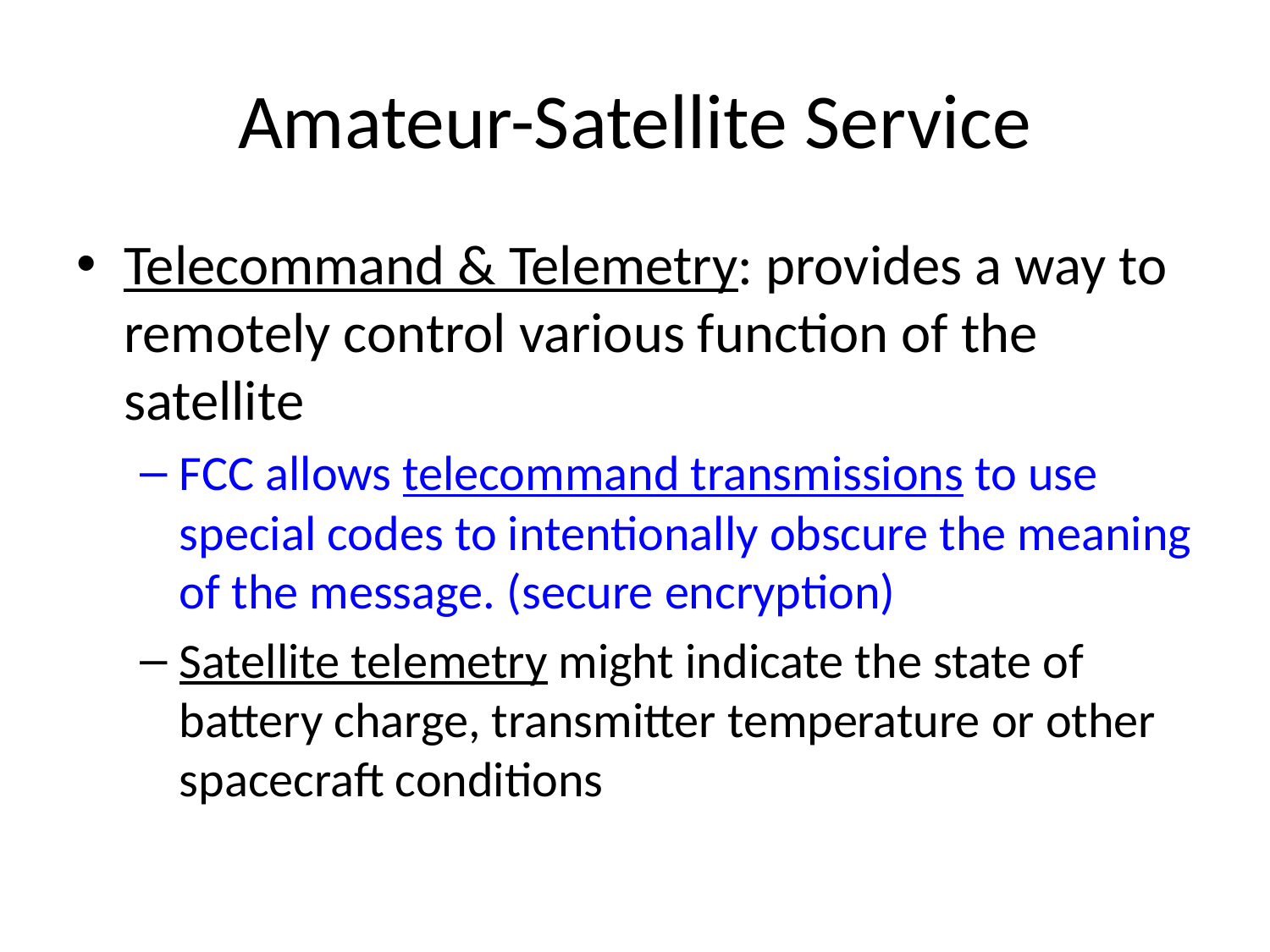

# Amateur-Satellite Service
Telecommand & Telemetry: provides a way to remotely control various function of the satellite
FCC allows telecommand transmissions to use special codes to intentionally obscure the meaning of the message. (secure encryption)
Satellite telemetry might indicate the state of battery charge, transmitter temperature or other spacecraft conditions